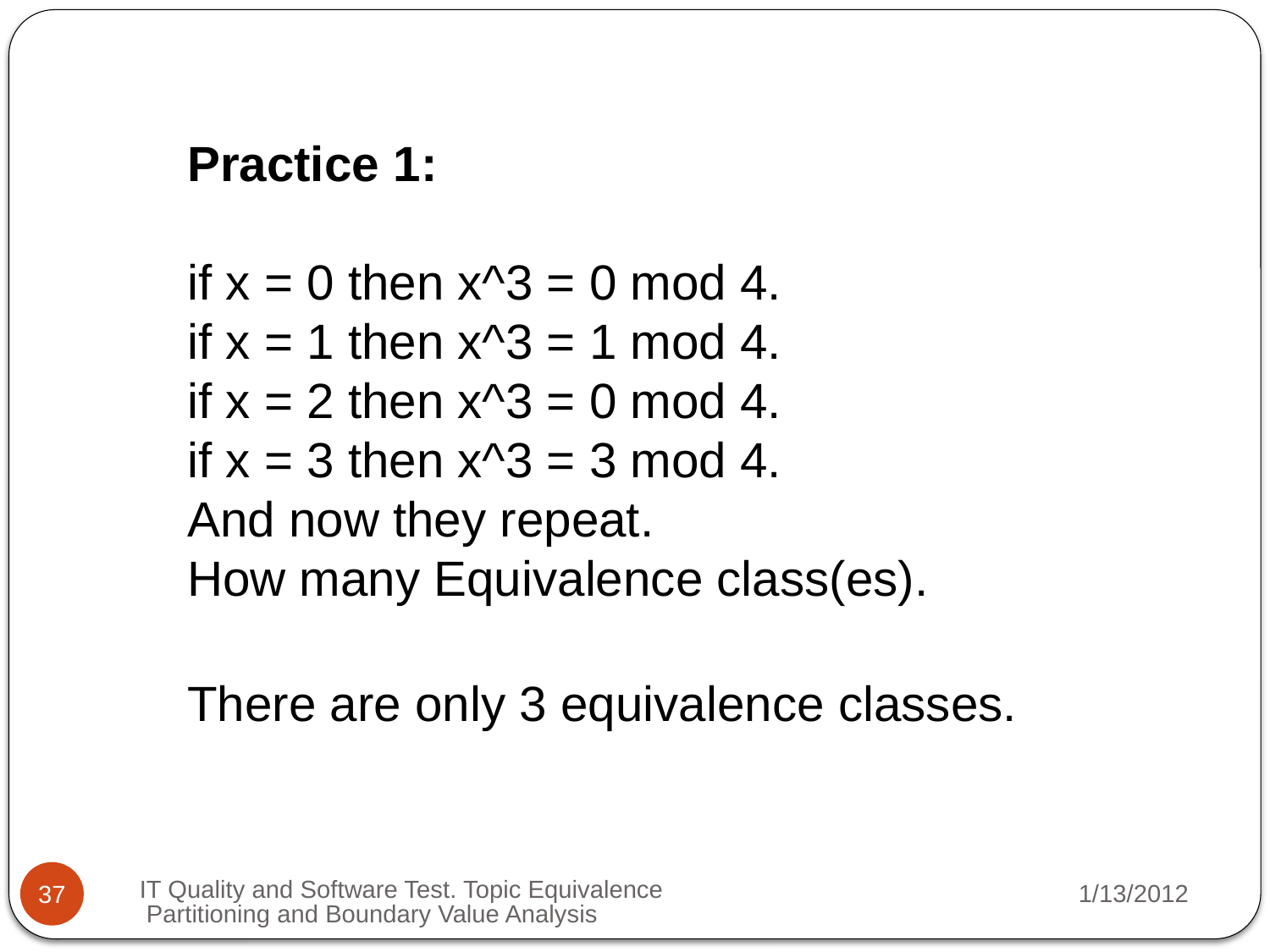

Practice 1:

if x = 0 then x^3 = 0 mod 4.
if x = 1 then x^3 = 1 mod 4.
if x = 2 then x^3 = 0 mod 4.
if x = 3 then x^3 = 3 mod 4.
And now they repeat.
How many Equivalence class(es).

There are only 3 equivalence classes.
IT Quality and Software Test. Topic Equivalence Partitioning and Boundary Value Analysis
1/13/2012
37